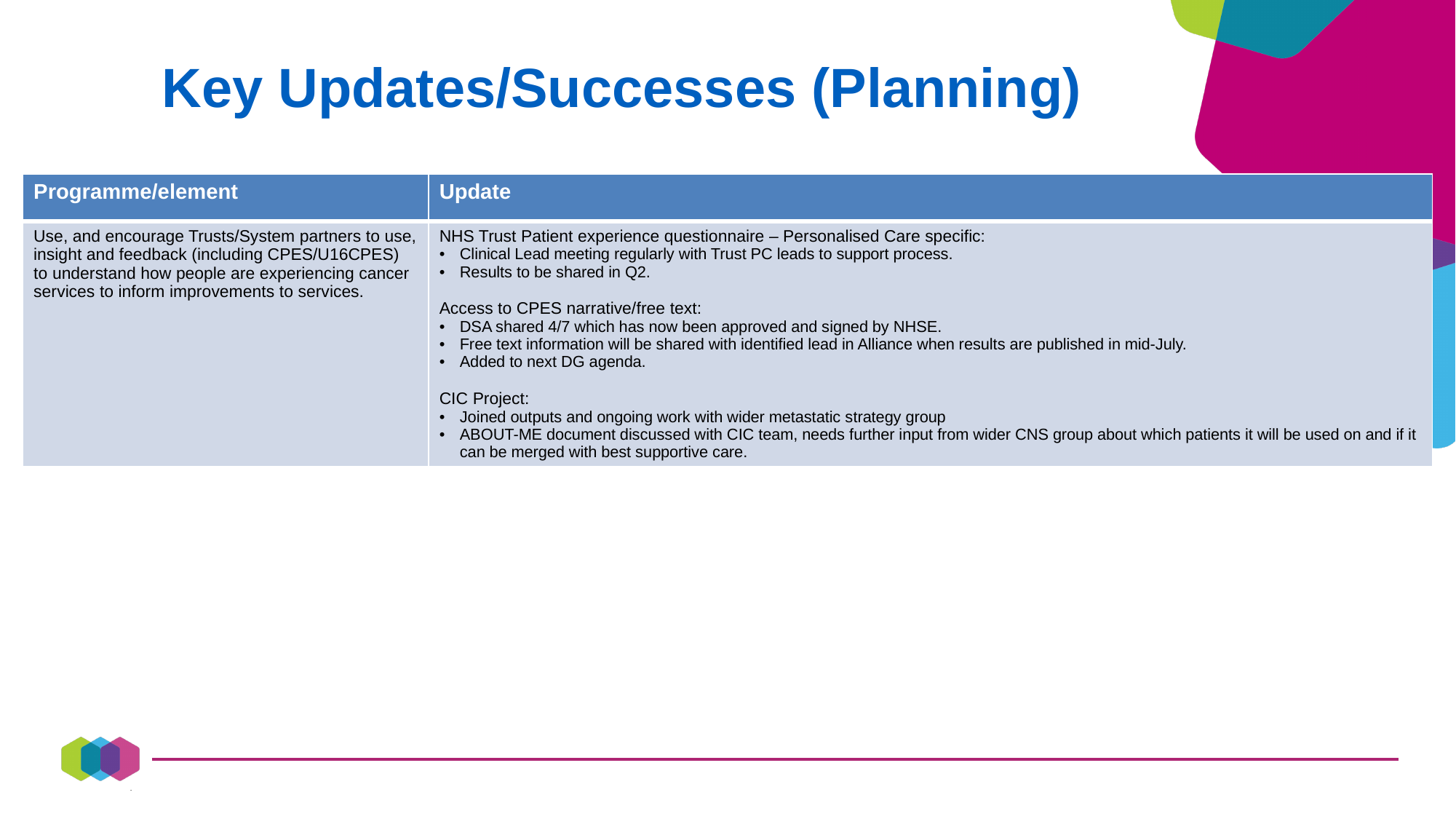

Key Updates/Successes (Planning)
| Programme/element | Update |
| --- | --- |
| Use, and encourage Trusts/System partners to use, insight and feedback (including CPES/U16CPES) to understand how people are experiencing cancer services to inform improvements to services. | NHS Trust Patient experience questionnaire – Personalised Care specific: Clinical Lead meeting regularly with Trust PC leads to support process. Results to be shared in Q2. Access to CPES narrative/free text: DSA shared 4/7 which has now been approved and signed by NHSE. Free text information will be shared with identified lead in Alliance when results are published in mid-July. Added to next DG agenda. CIC Project: Joined outputs and ongoing work with wider metastatic strategy group ABOUT-ME document discussed with CIC team, needs further input from wider CNS group about which patients it will be used on and if it can be merged with best supportive care. |